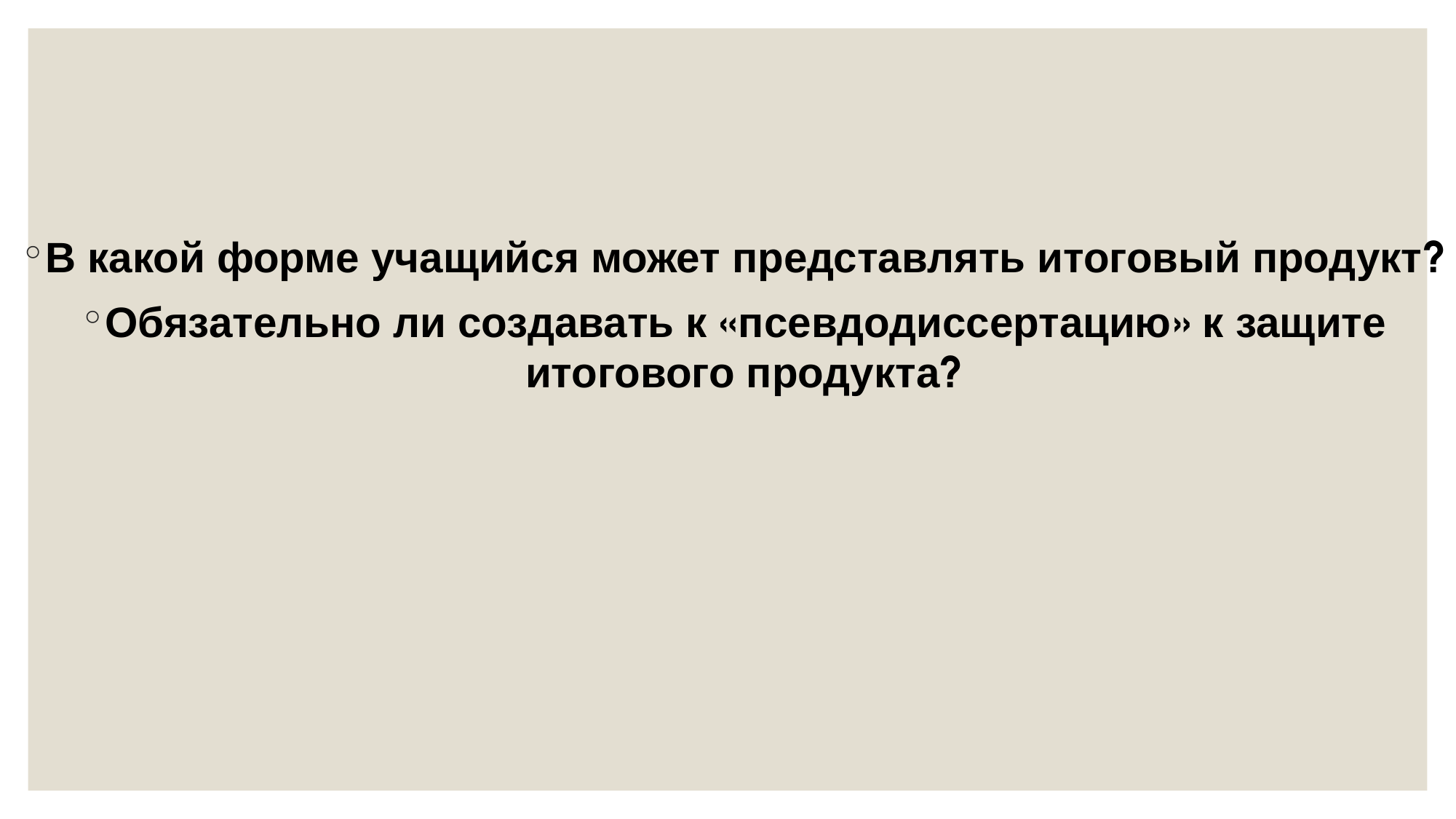

В какой форме учащийся может представлять итоговый продукт?
Обязательно ли создавать к «псевдодиссертацию» к защите итогового продукта?